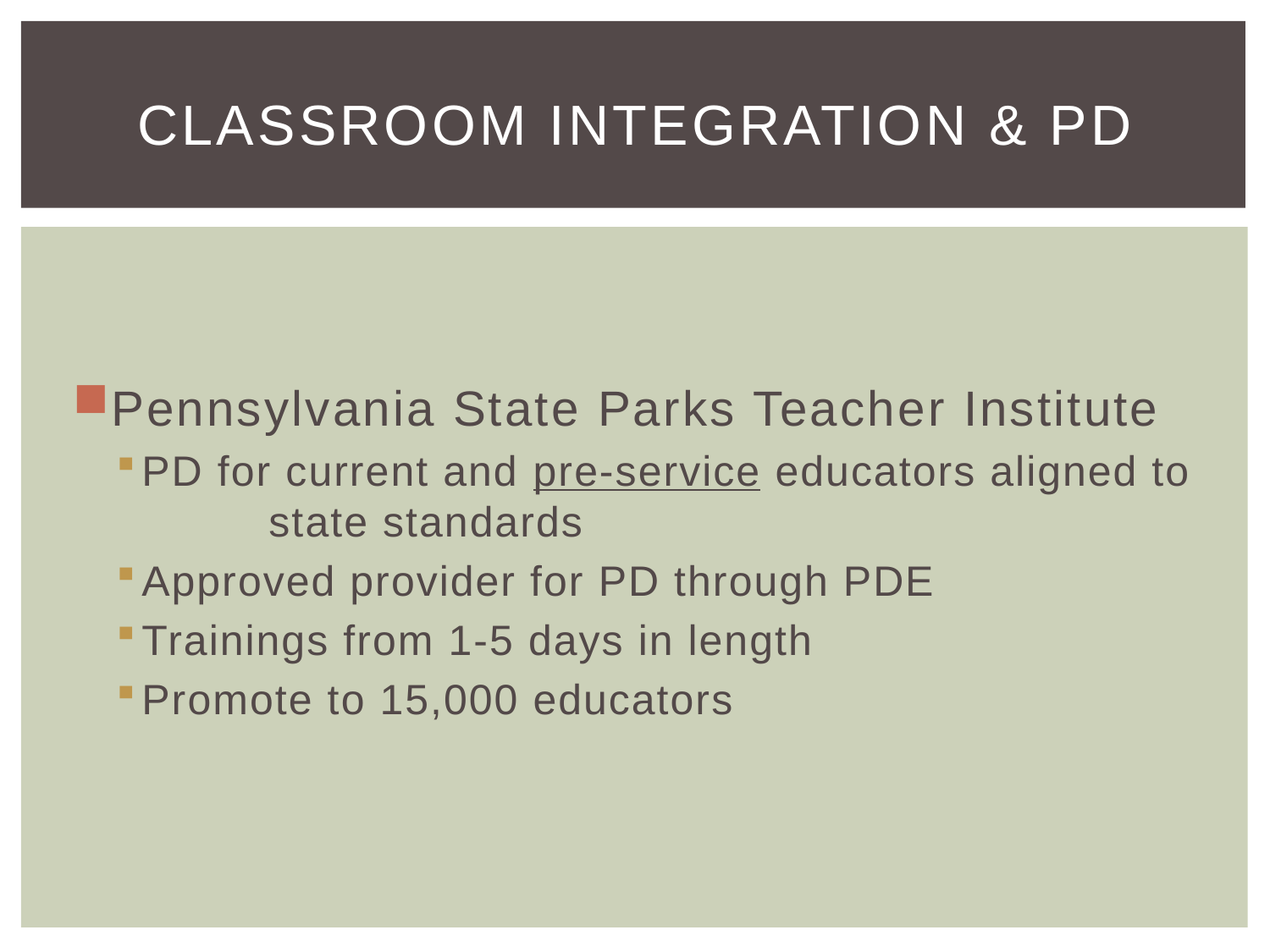

# Classroom Integration & PD
Pennsylvania State Parks Teacher Institute
PD for current and pre-service educators aligned to 	state standards
Approved provider for PD through PDE
Trainings from 1-5 days in length
Promote to 15,000 educators